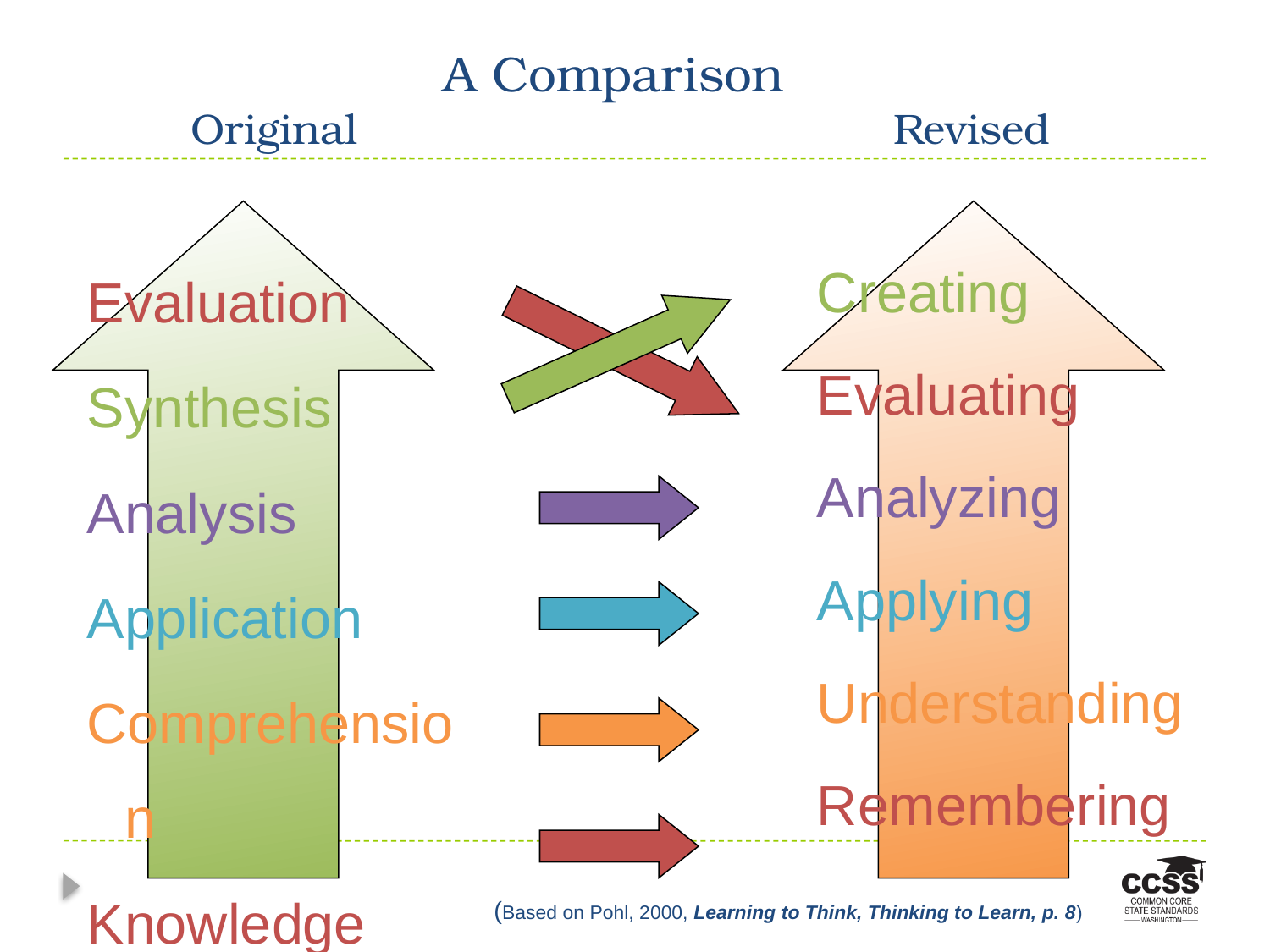

# A Comparison Original 		      		      Revised

Evaluation
Synthesis
Analysis
Application
Comprehension
Knowledge
Creating
Evaluating
Analyzing
Applying
Understanding
Remembering

(Based on Pohl, 2000, Learning to Think, Thinking to Learn, p. 8)